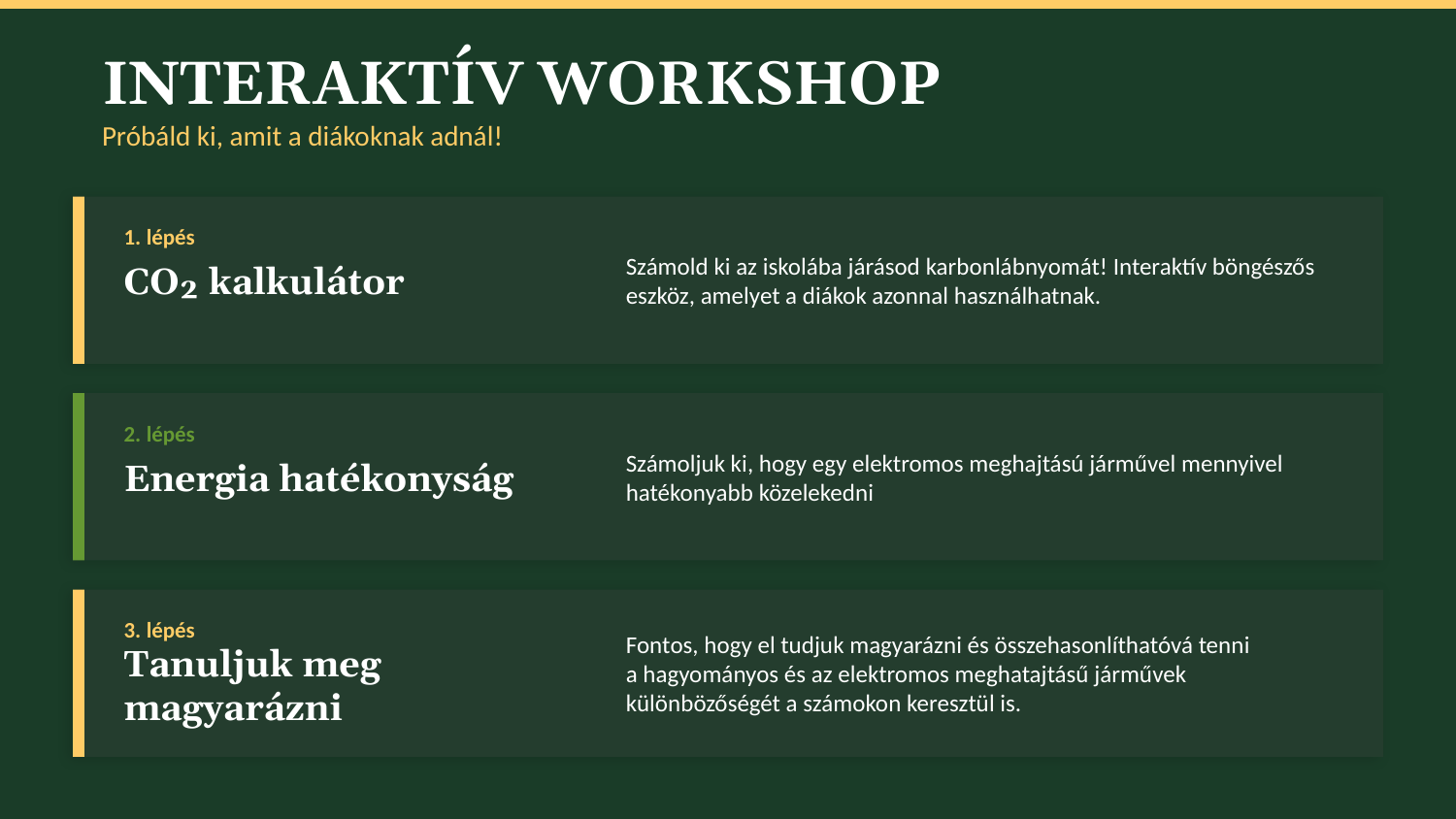

INTERAKTÍV WORKSHOP
Próbáld ki, amit a diákoknak adnál!

1. lépés
Számold ki az iskolába járásod karbonlábnyomát! Interaktív böngészős eszköz, amelyet a diákok azonnal használhatnak.
CO₂ kalkulátor

2. lépés
Számoljuk ki, hogy egy elektromos meghajtású járművel mennyivel hatékonyabb közelekedni
Energia hatékonyság

3. lépés
Fontos, hogy el tudjuk magyarázni és összehasonlíthatóvá tenni
a hagyományos és az elektromos meghatajtásű járművek különbözőségét a számokon keresztül is.
Tanuljuk meg magyarázni